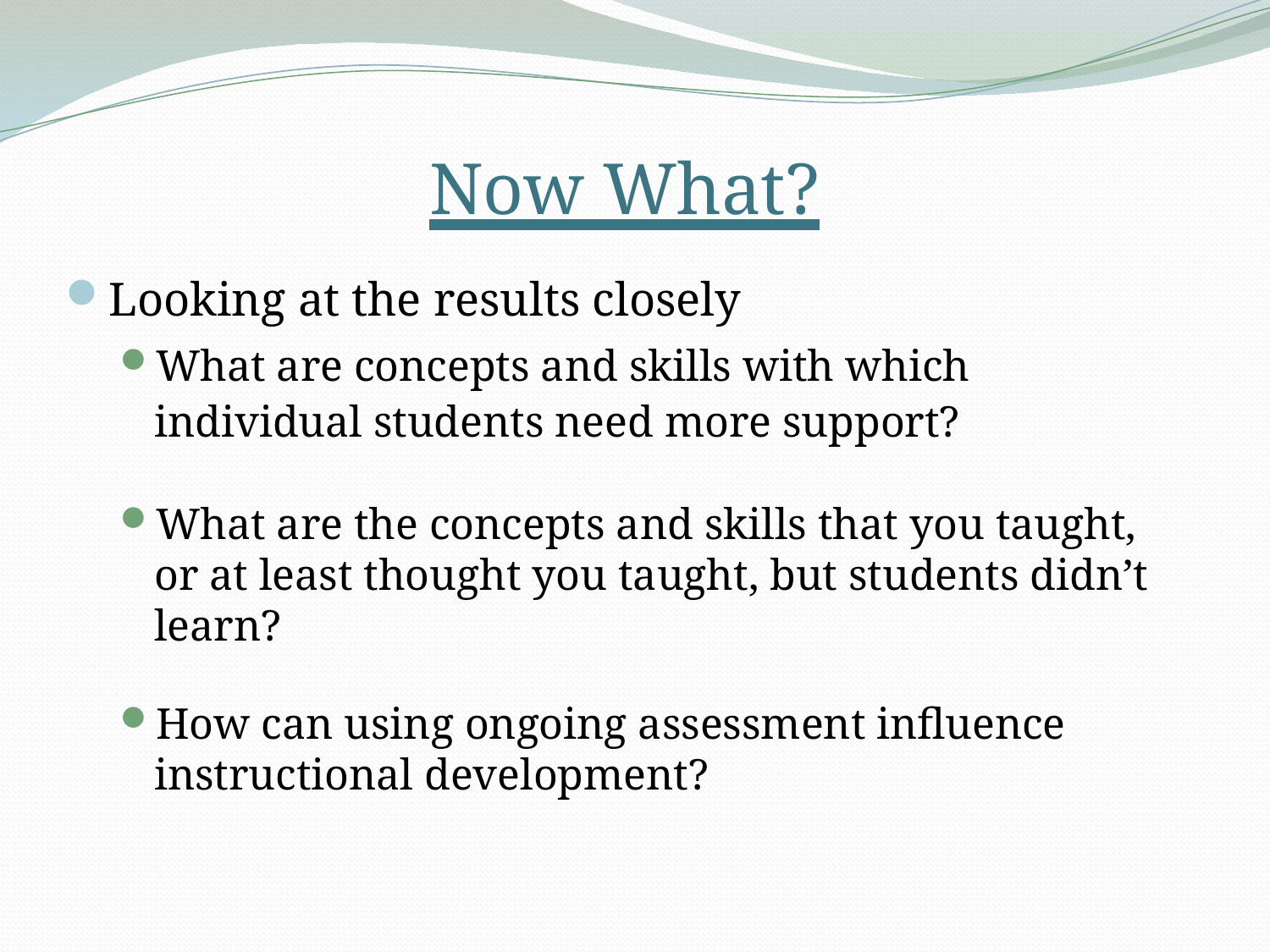

Now What?
Looking at the results closely
What are concepts and skills with which individual students need more support?

What are the concepts and skills that you taught, or at least thought you taught, but students didn’t learn?

How can using ongoing assessment influence instructional development?